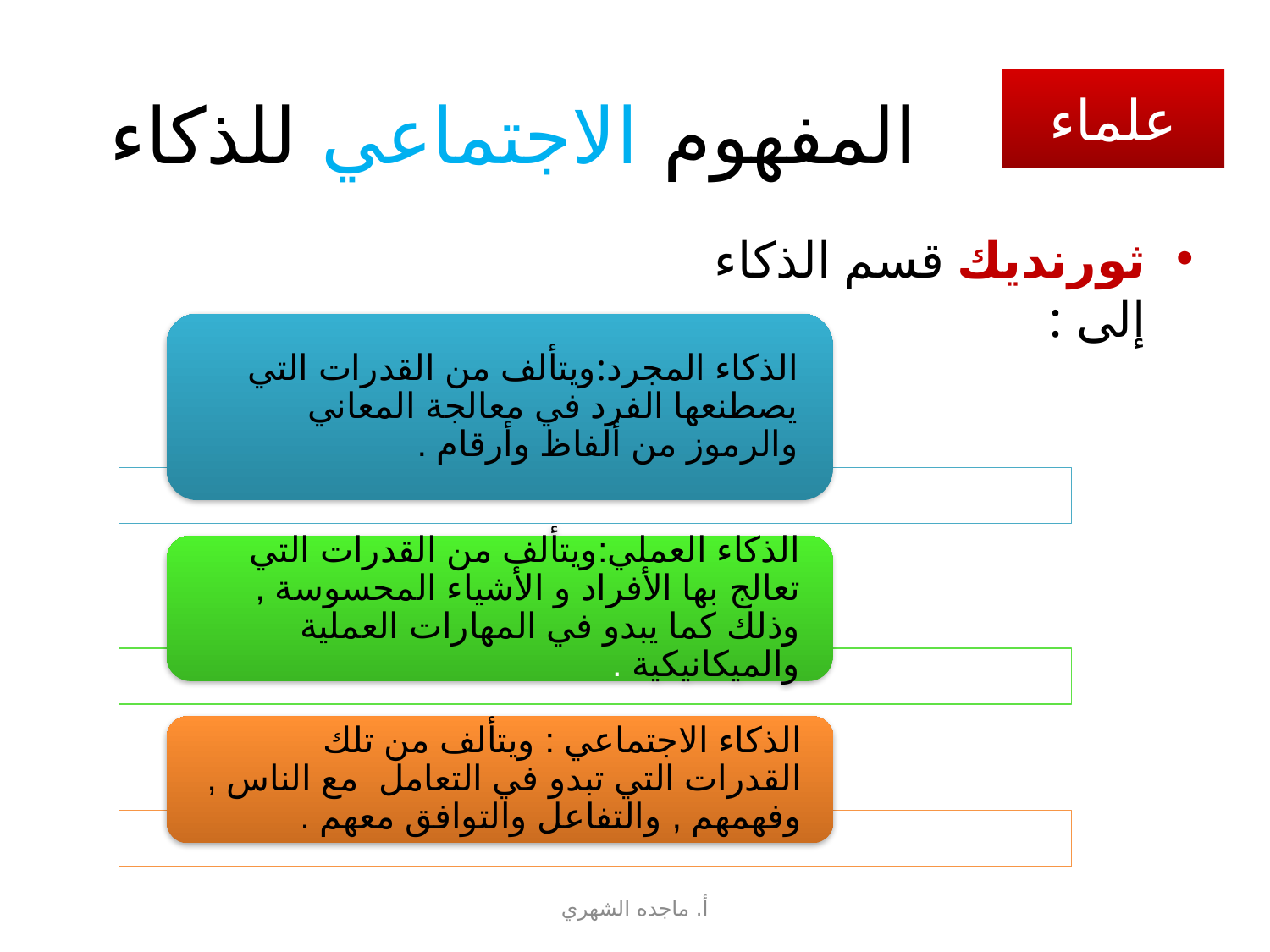

# المفهوم الاجتماعي للذكاء
علماء
ثورنديك قسم الذكاء إلى :

الذكاء المجرد:ويتألف من القدرات التي يصطنعها الفرد في معالجة المعاني والرموز من ألفاظ وأرقام .
الذكاء العملي:ويتألف من القدرات التي تعالج بها الأفراد و الأشياء المحسوسة , وذلك كما يبدو في المهارات العملية والميكانيكية .
الذكاء الاجتماعي : ويتألف من تلك القدرات التي تبدو في التعامل  مع الناس , وفهمهم , والتفاعل والتوافق معهم .
أ. ماجده الشهري